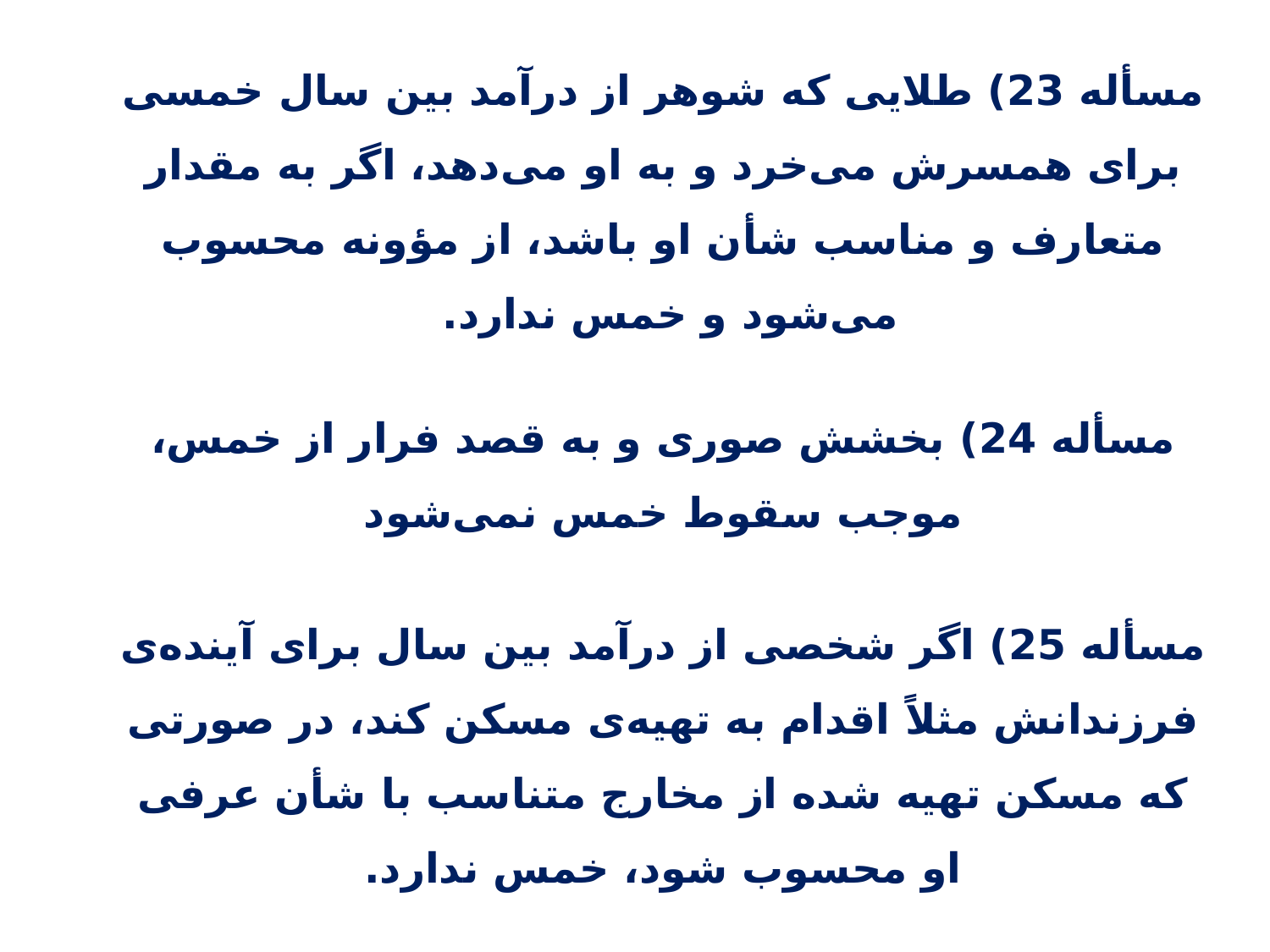

مسأله 23) طلایی که شوهر از درآمد بین سال خمسی برای همسرش می‌خرد و به او می‌دهد، اگر به مقدار متعارف و مناسب شأن او باشد، از مؤونه محسوب می‌شود و خمس ندارد.

مسأله 24) بخشش صوری و به قصد فرار از خمس، موجب سقوط خمس نمی‌شود

مسأله 25) اگر شخصی از درآمد بین سال برای آینده‌ی فرزندانش مثلاً اقدام به تهیه‌ی مسکن کند، در صورتی که مسکن تهیه شده از مخارج متناسب با شأن عرفی او محسوب شود، خمس ندارد.